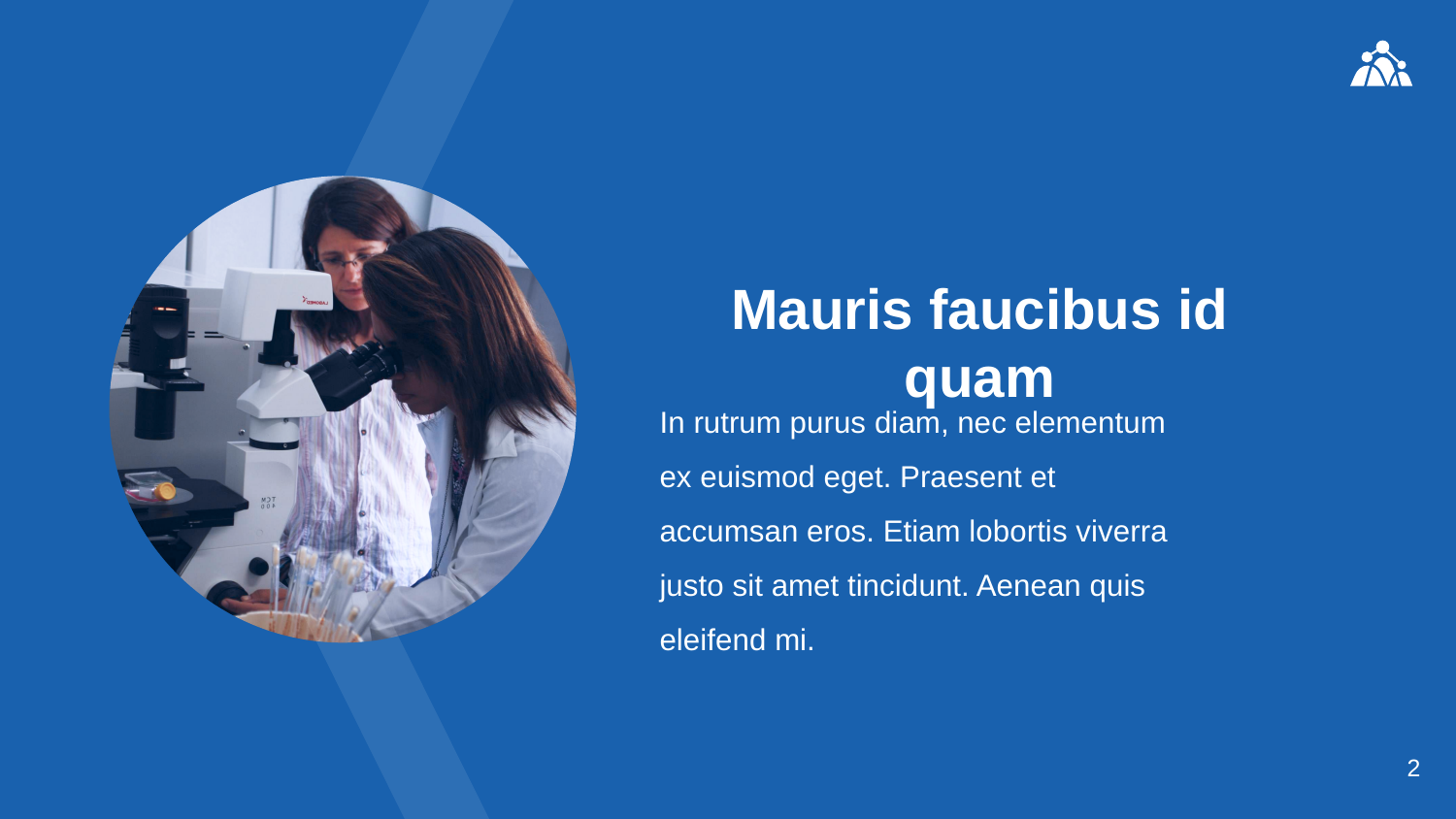

Mauris faucibus id quam
# In rutrum purus diam, nec elementum ex euismod eget. Praesent et accumsan eros. Etiam lobortis viverra justo sit amet tincidunt. Aenean quis eleifend mi.

2